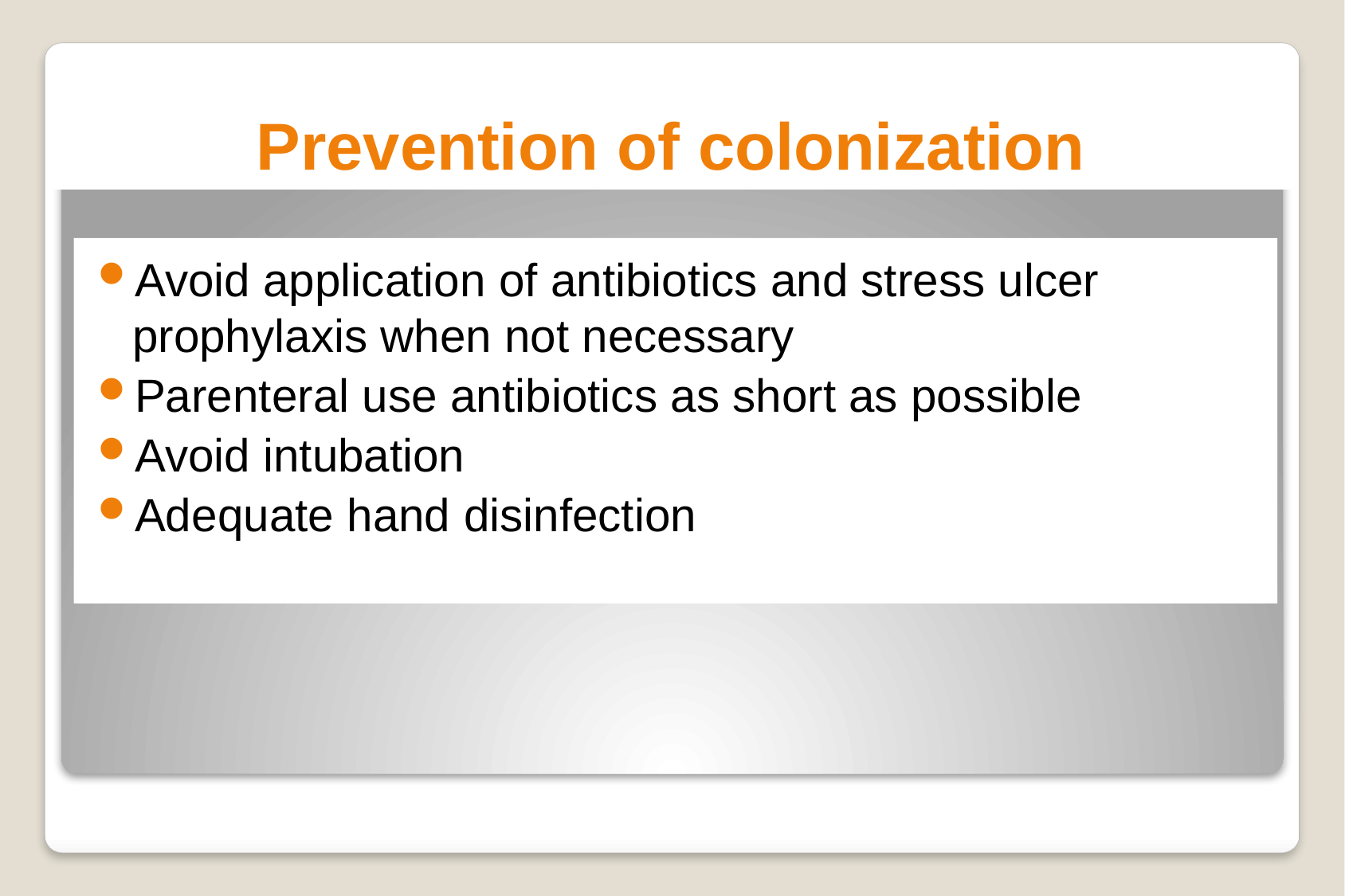

# Prevention of colonization
Avoid application of antibiotics and stress ulcer prophylaxis when not necessary
Parenteral use antibiotics as short as possible
Avoid intubation
Adequate hand disinfection